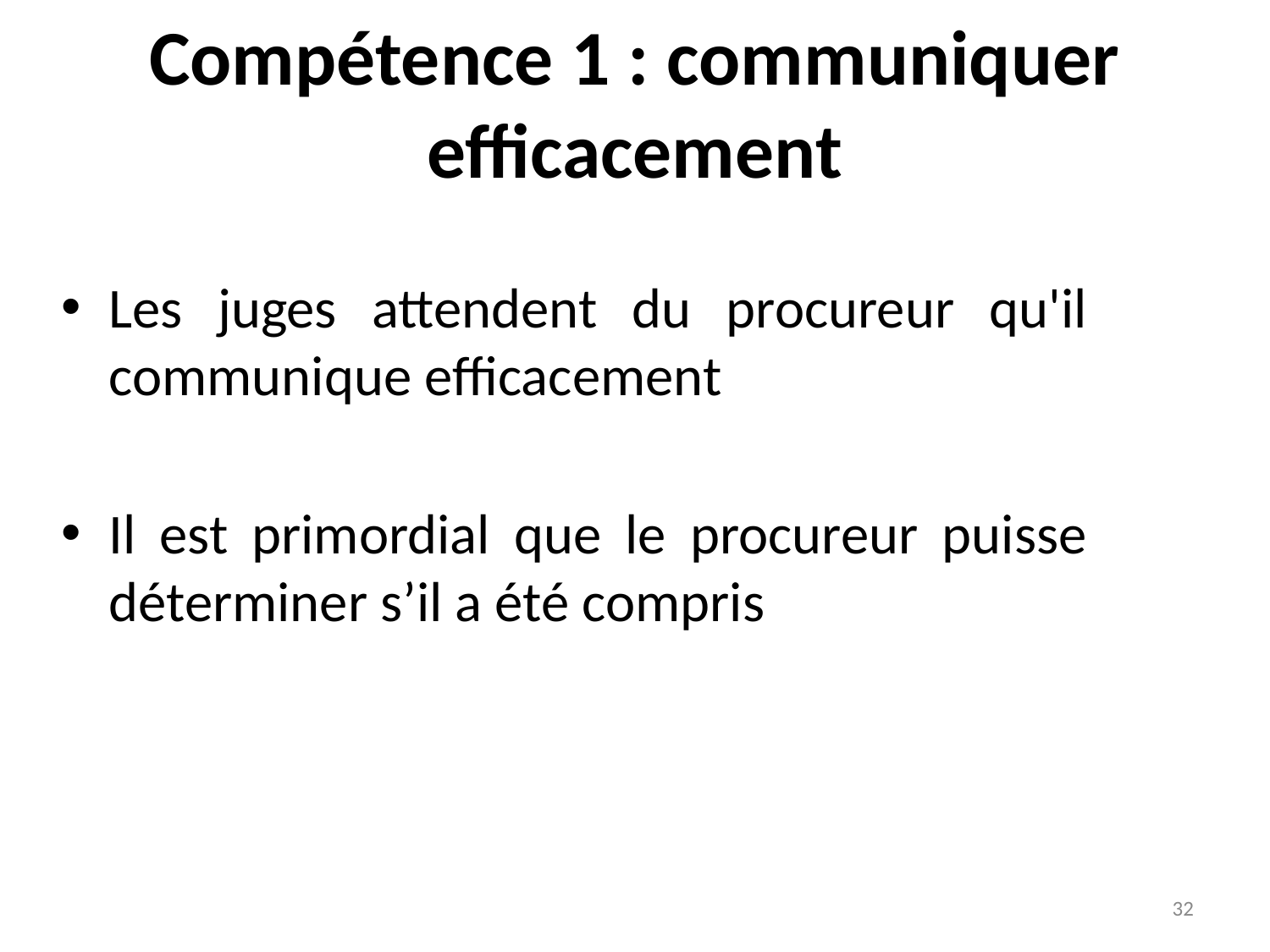

# Compétence 1 : communiquer efficacement

Les juges attendent du procureur qu'il communique efficacement

Il est primordial que le procureur puisse déterminer s’il a été compris
32